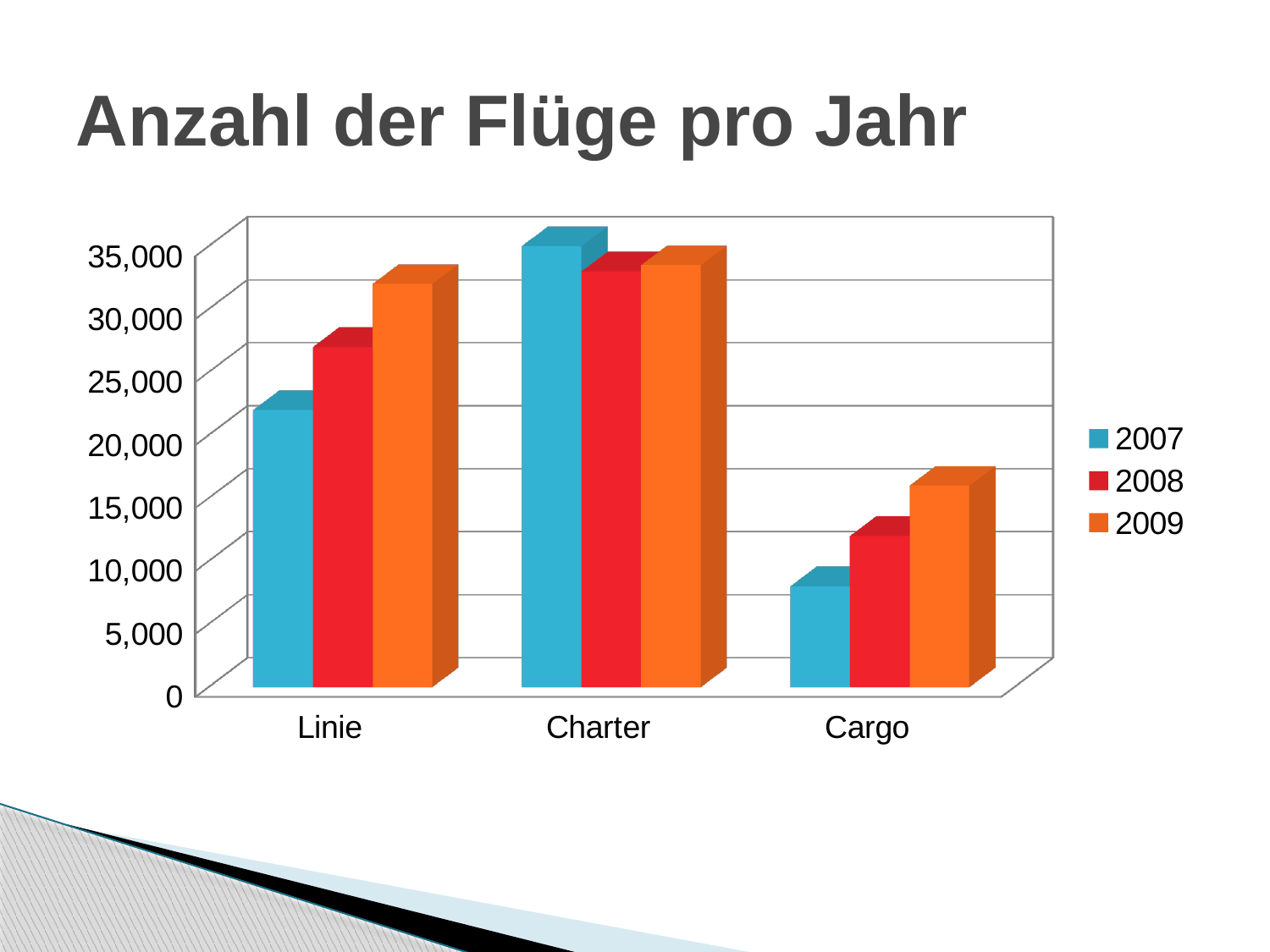

# Anzahl der Flüge pro Jahr

[unsupported chart]